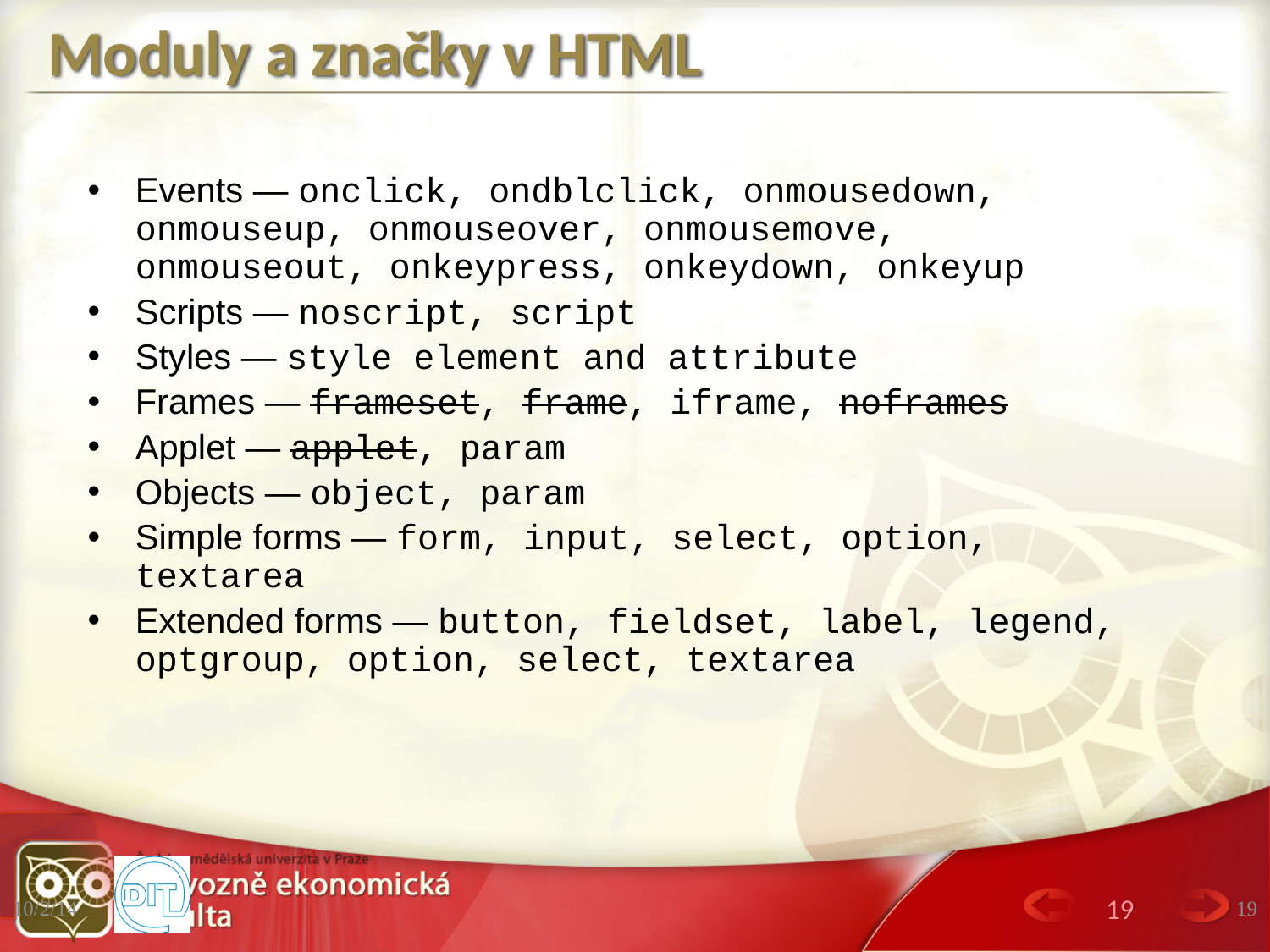

# Moduly a značky v HTML
Events — onclick, ondblclick, onmousedown, onmouseup, onmouseover, onmousemove, onmouseout, onkeypress, onkeydown, onkeyup
Scripts — noscript, script
Styles — style element and attribute
Frames — frameset, frame, iframe, noframes
Applet — applet, param
Objects — object, param
Simple forms — form, input, select, option, textarea
Extended forms — button, fieldset, label, legend, optgroup, option, select, textarea

10/2/14
19